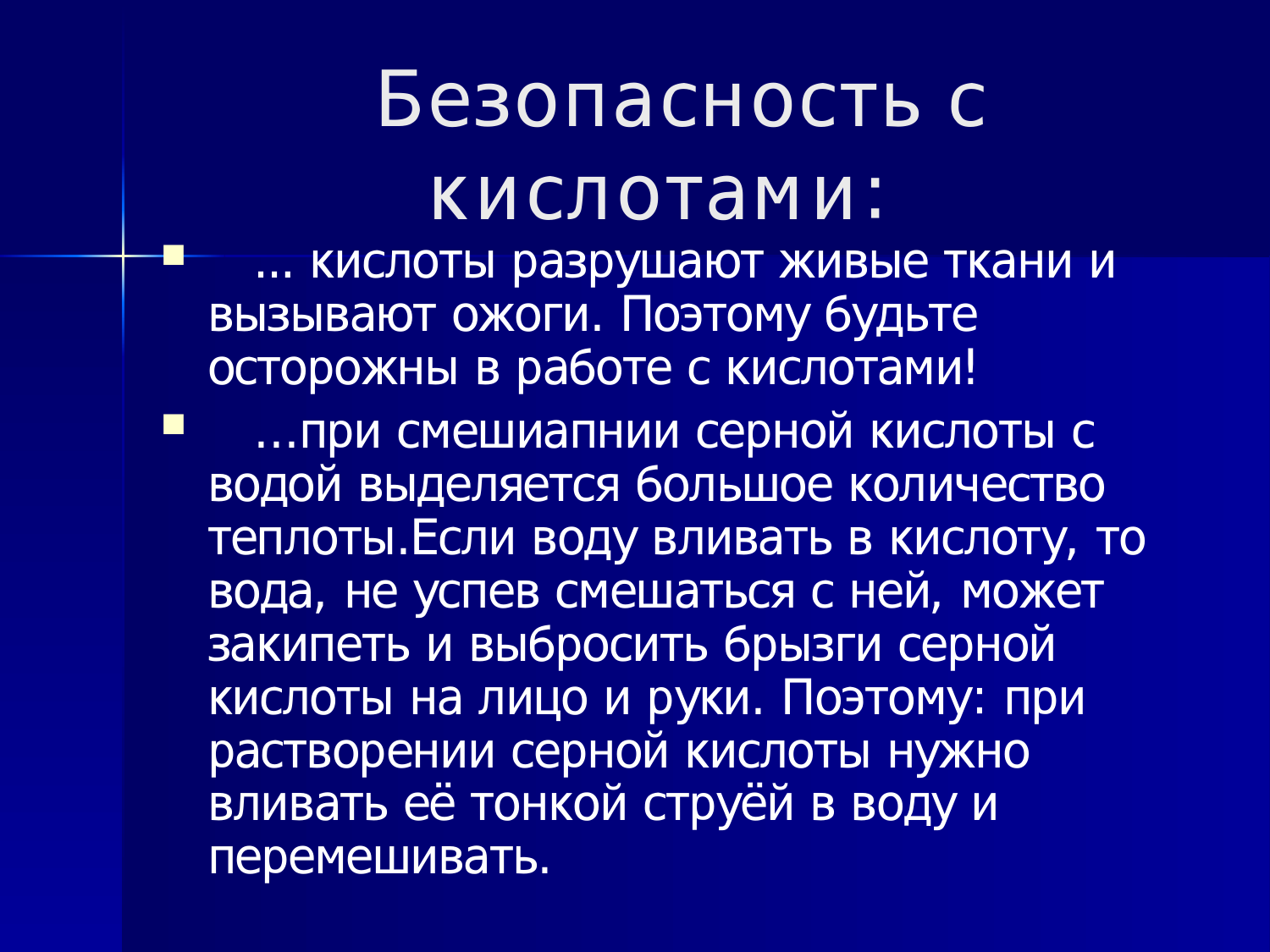

# Безопасность с кислотами:
   … кислоты разрушают живые ткани и вызывают ожоги. Поэтому будьте осторожны в работе с кислотами!
   ...при смешиапнии серной кислоты с водой выделяется большое количество теплоты.Если воду вливать в кислоту, то вода, не успев смешаться с ней, может закипеть и выбросить брызги серной кислоты на лицо и руки. Поэтому: при растворении серной кислоты нужно вливать её тонкой струёй в воду и перемешивать.